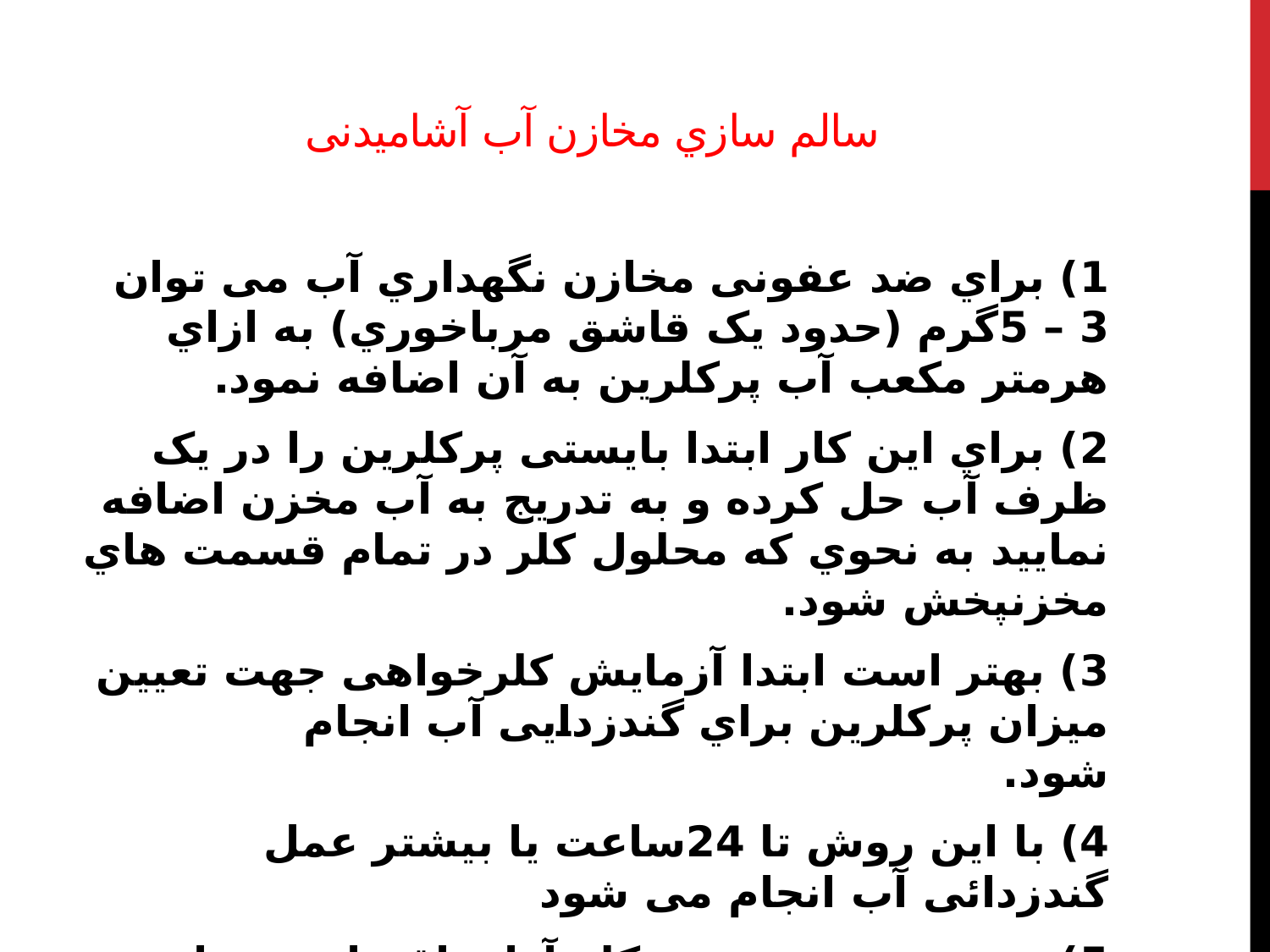

# سالم سازي مخازن آب آشامیدنی
1) براي ضد عفونی مخازن نگهداري آب می توان 3 – 5گرم (حدود یک قاشق مرباخوري) به ازاي هرمتر مکعب آب پرکلرین به آن اضافه نمود.
2) براي این کار ابتدا بایستی پرکلرین را در یک ظرف آب حل کرده و به تدریج به آب مخزن اضافه نمایید به نحوي که محلول کلر در تمام قسمت هاي مخزنپخش شود.
3) بهتر است ابتدا آزمایش کلرخواهی جهت تعیین میزان پرکلرین براي گندزدایی آب انجام
شود.
4) با این روش تا 24ساعت یا بیشتر عمل گندزدائی آب انجام می شود
5) به محض عدم وجود کلر آزاد باقیمانده و یا سنجش بوي کلر عمل کلرزنی را تکرار می نماییم